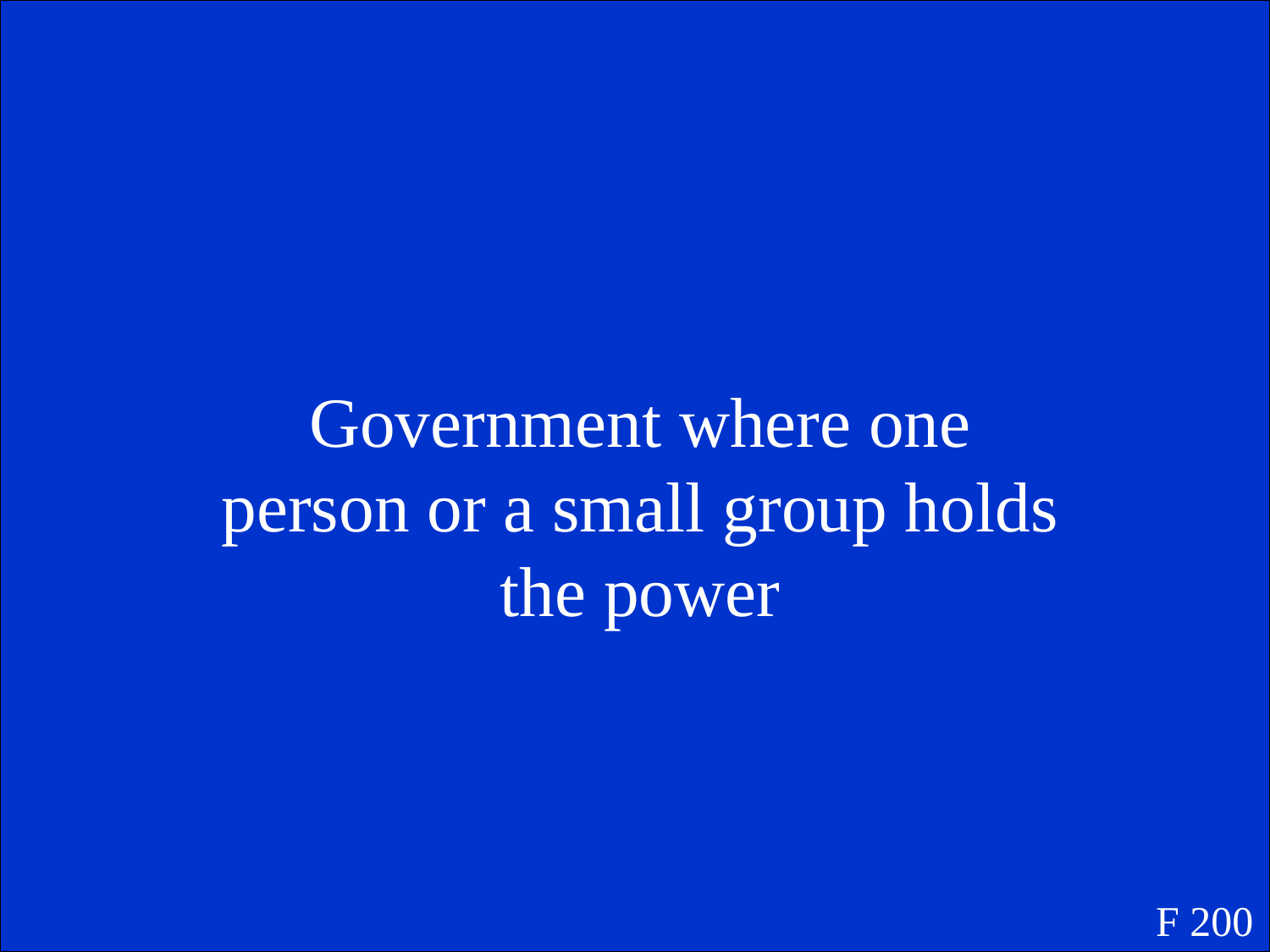

Government where one person or a small group holds the power
F 200